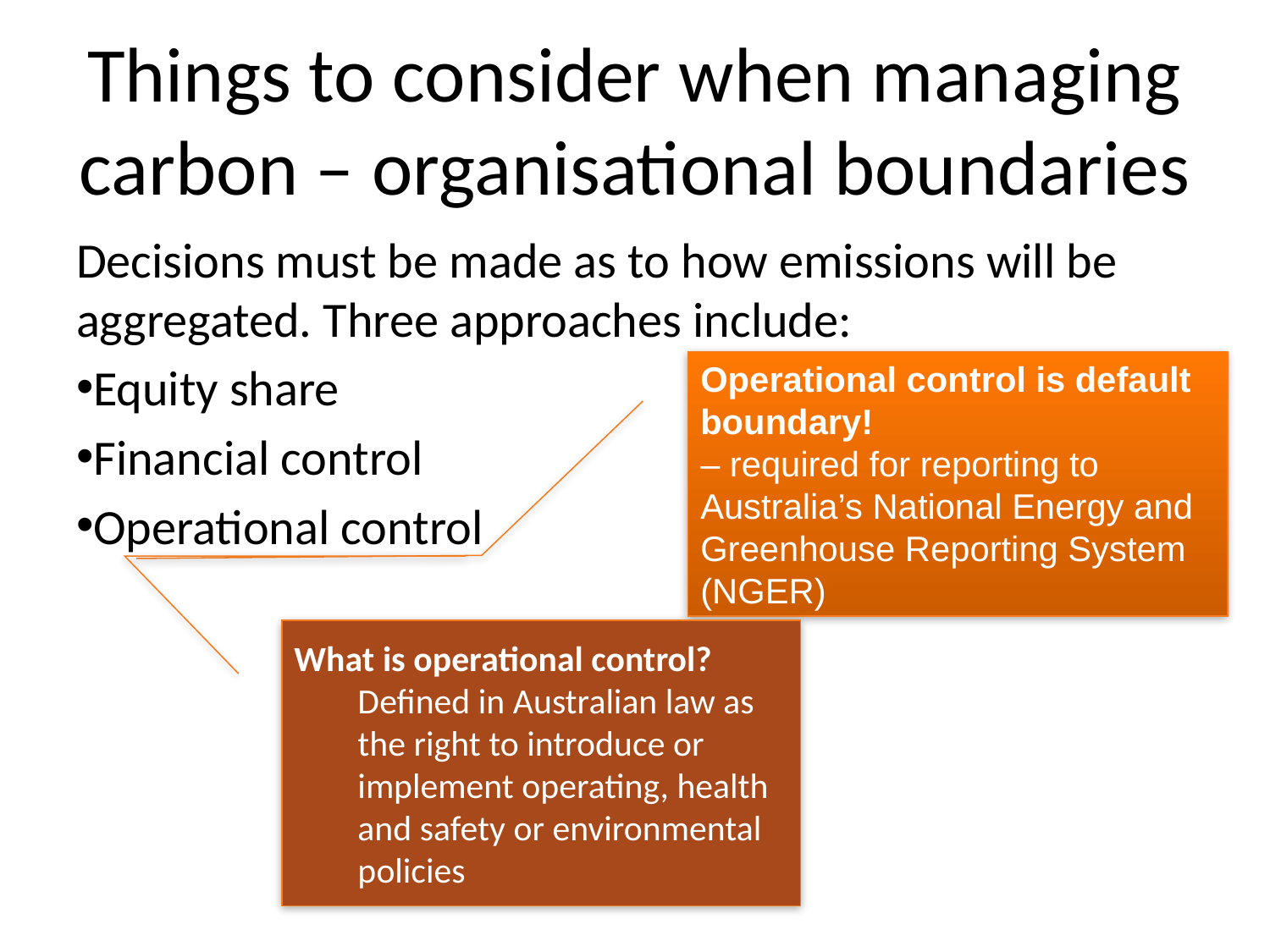

# Things to consider when managing carbon – organisational boundaries
Decisions must be made as to how emissions will be aggregated. Three approaches include:
Equity share
Financial control
Operational control

Operational control is default boundary!
– required for reporting to Australia’s National Energy and Greenhouse Reporting System (NGER)
What is operational control? Defined in Australian law as the right to introduce or implement operating, health and safety or environmental policies